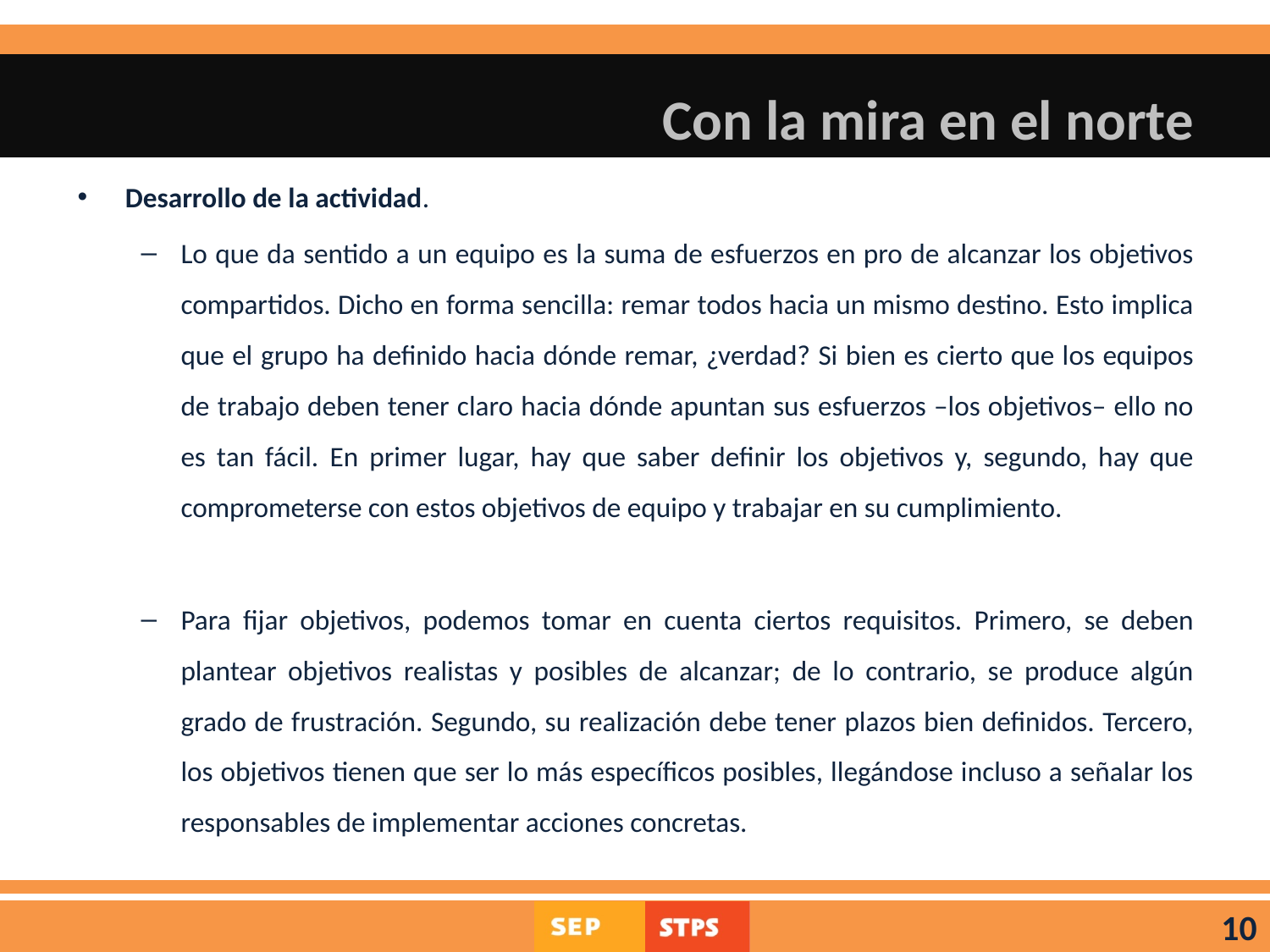

# Con la mira en el norte
Desarrollo de la actividad.
Lo que da sentido a un equipo es la suma de esfuerzos en pro de alcanzar los objetivos compartidos. Dicho en forma sencilla: remar todos hacia un mismo destino. Esto implica que el grupo ha definido hacia dónde remar, ¿verdad? Si bien es cierto que los equipos de trabajo deben tener claro hacia dónde apuntan sus esfuerzos –los objetivos– ello no es tan fácil. En primer lugar, hay que saber definir los objetivos y, segundo, hay que comprometerse con estos objetivos de equipo y trabajar en su cumplimiento.

Para fijar objetivos, podemos tomar en cuenta ciertos requisitos. Primero, se deben plantear objetivos realistas y posibles de alcanzar; de lo contrario, se produce algún grado de frustración. Segundo, su realización debe tener plazos bien definidos. Tercero, los objetivos tienen que ser lo más específicos posibles, llegándose incluso a señalar los responsables de implementar acciones concretas.
10